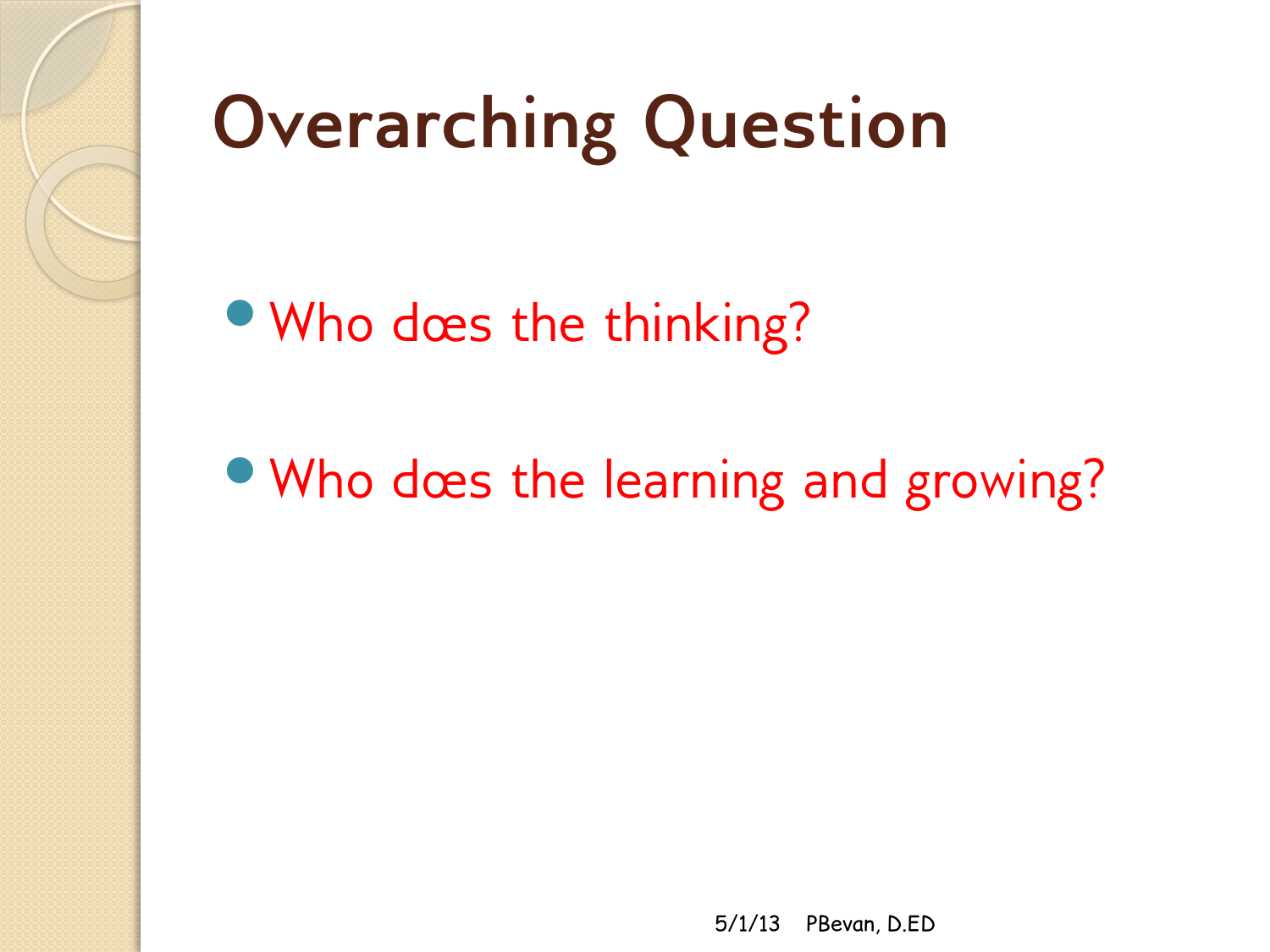

# Overarching Question

Who does the thinking?

Who does the learning and growing?
5/1/13
PBevan, D.ED